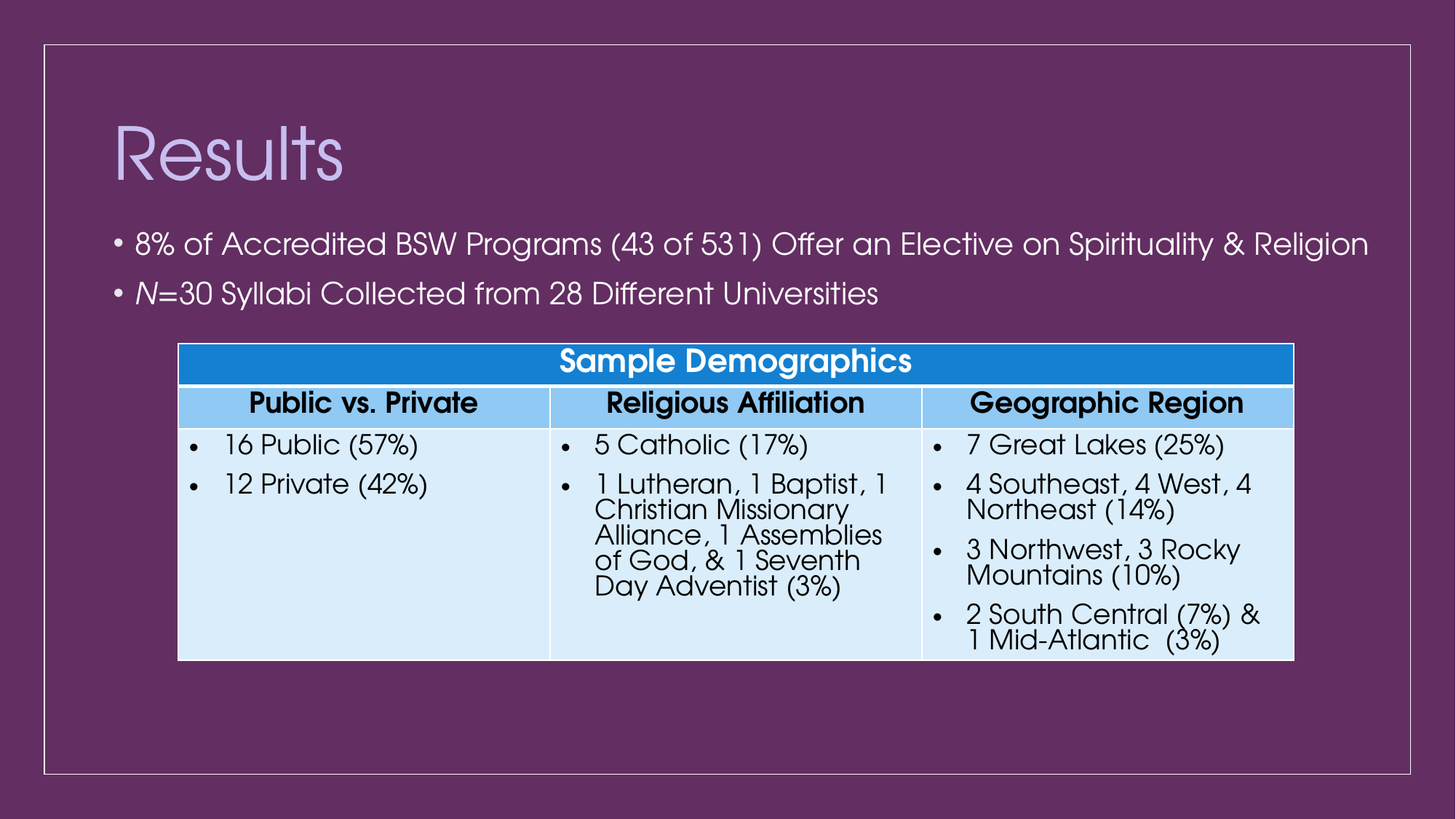

# Results
8% of Accredited BSW Programs (43 of 531) Offer an Elective on Spirituality & Religion
N=30 Syllabi Collected from 28 Different Universities
| Sample Demographics |  |  |
| --- | --- | --- |
| Public vs. Private | Religious Affiliation | Geographic Region |
| 16 Public (57%) 12 Private (42%) | 5 Catholic (17%) 1 Lutheran, 1 Baptist, 1 Christian Missionary Alliance, 1 Assemblies of God, & 1 Seventh Day Adventist (3%) | 7 Great Lakes (25%) 4 Southeast, 4 West, 4 Northeast (14%) 3 Northwest, 3 Rocky Mountains (10%) 2 South Central (7%) & 1 Mid-Atlantic (3%) |